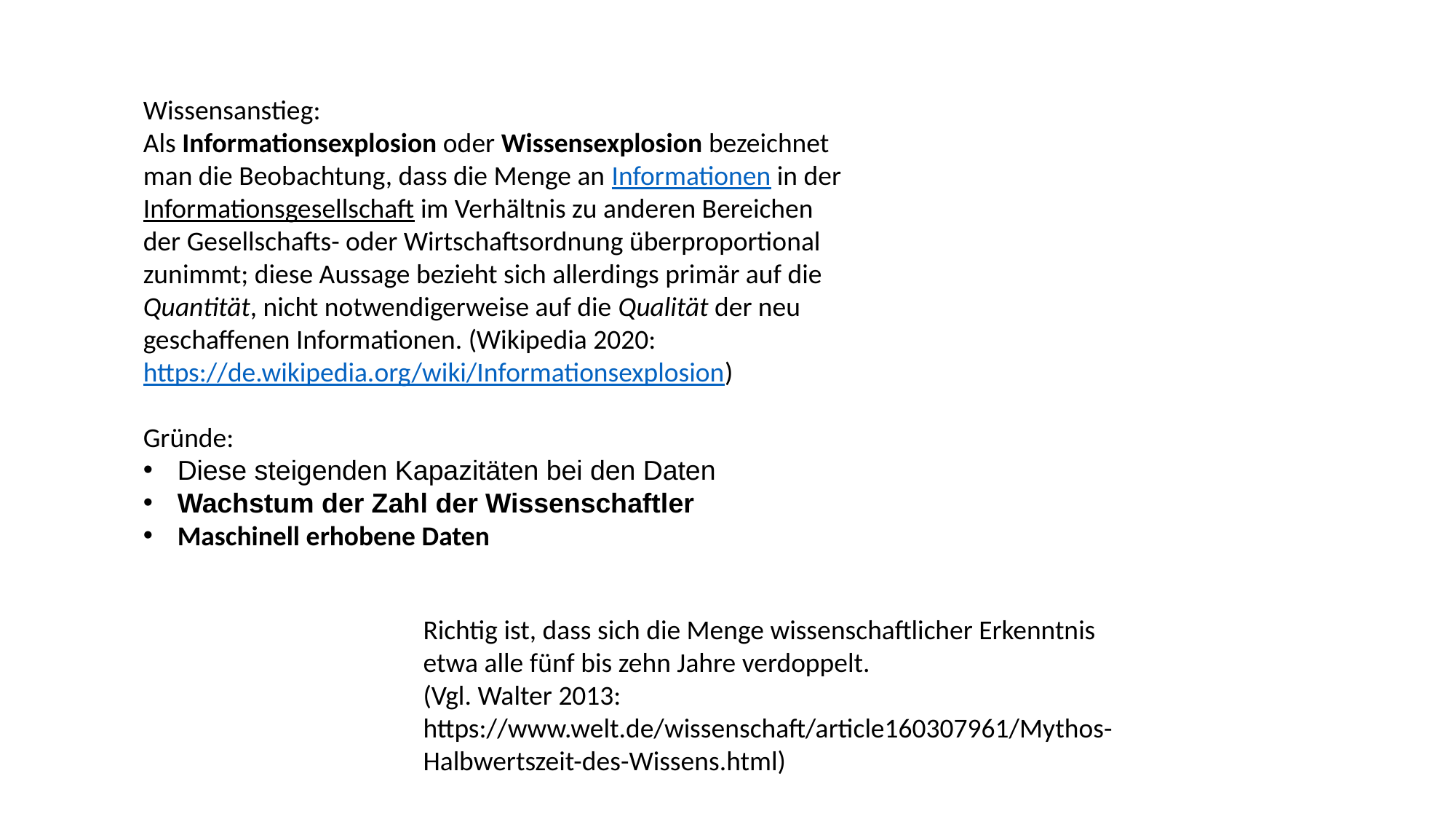

Wissensanstieg:
Als Informationsexplosion oder Wissensexplosion bezeichnet man die Beobachtung, dass die Menge an Informationen in der Informationsgesellschaft im Verhältnis zu anderen Bereichen der Gesellschafts- oder Wirtschaftsordnung überproportional zunimmt; diese Aussage bezieht sich allerdings primär auf die Quantität, nicht notwendigerweise auf die Qualität der neu geschaffenen Informationen. (Wikipedia 2020: https://de.wikipedia.org/wiki/Informationsexplosion)

Gründe:
Diese steigenden Kapazitäten bei den Daten
Wachstum der Zahl der Wissenschaftler
Maschinell erhobene Daten

Richtig ist, dass sich die Menge wissenschaftlicher Erkenntnis etwa alle fünf bis zehn Jahre verdoppelt.
(Vgl. Walter 2013: https://www.welt.de/wissenschaft/article160307961/Mythos-Halbwertszeit-des-Wissens.html)